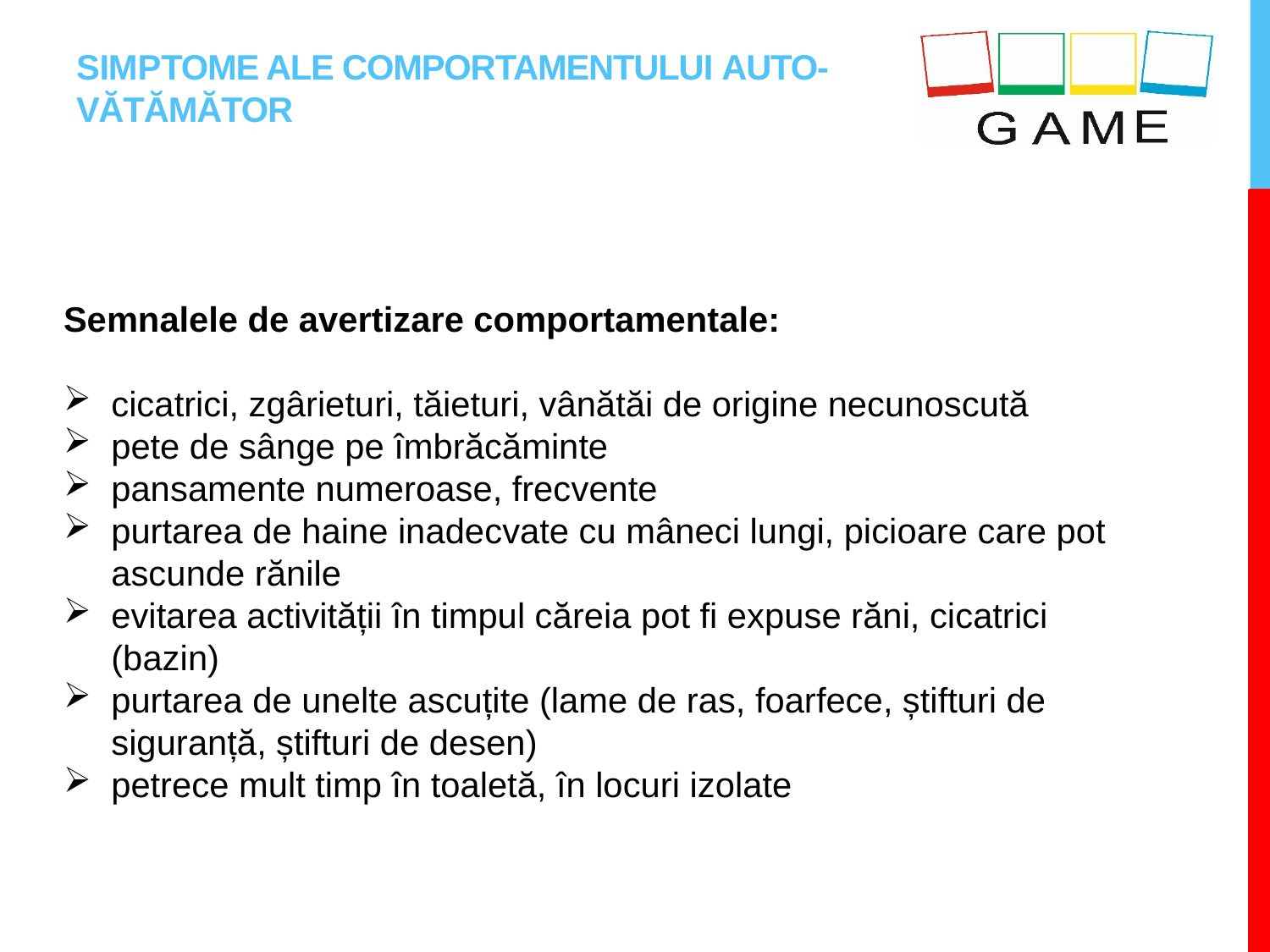

# SIMPTOME ALE COMPORTAMENTULUI AUTO-VĂTĂMĂTOR
Semnalele de avertizare comportamentale:

cicatrici, zgârieturi, tăieturi, vânătăi de origine necunoscută
pete de sânge pe îmbrăcăminte
pansamente numeroase, frecvente
purtarea de haine inadecvate cu mâneci lungi, picioare care pot ascunde rănile
evitarea activității în timpul căreia pot fi expuse răni, cicatrici (bazin)
purtarea de unelte ascuțite (lame de ras, foarfece, știfturi de siguranță, știfturi de desen)
petrece mult timp în toaletă, în locuri izolate